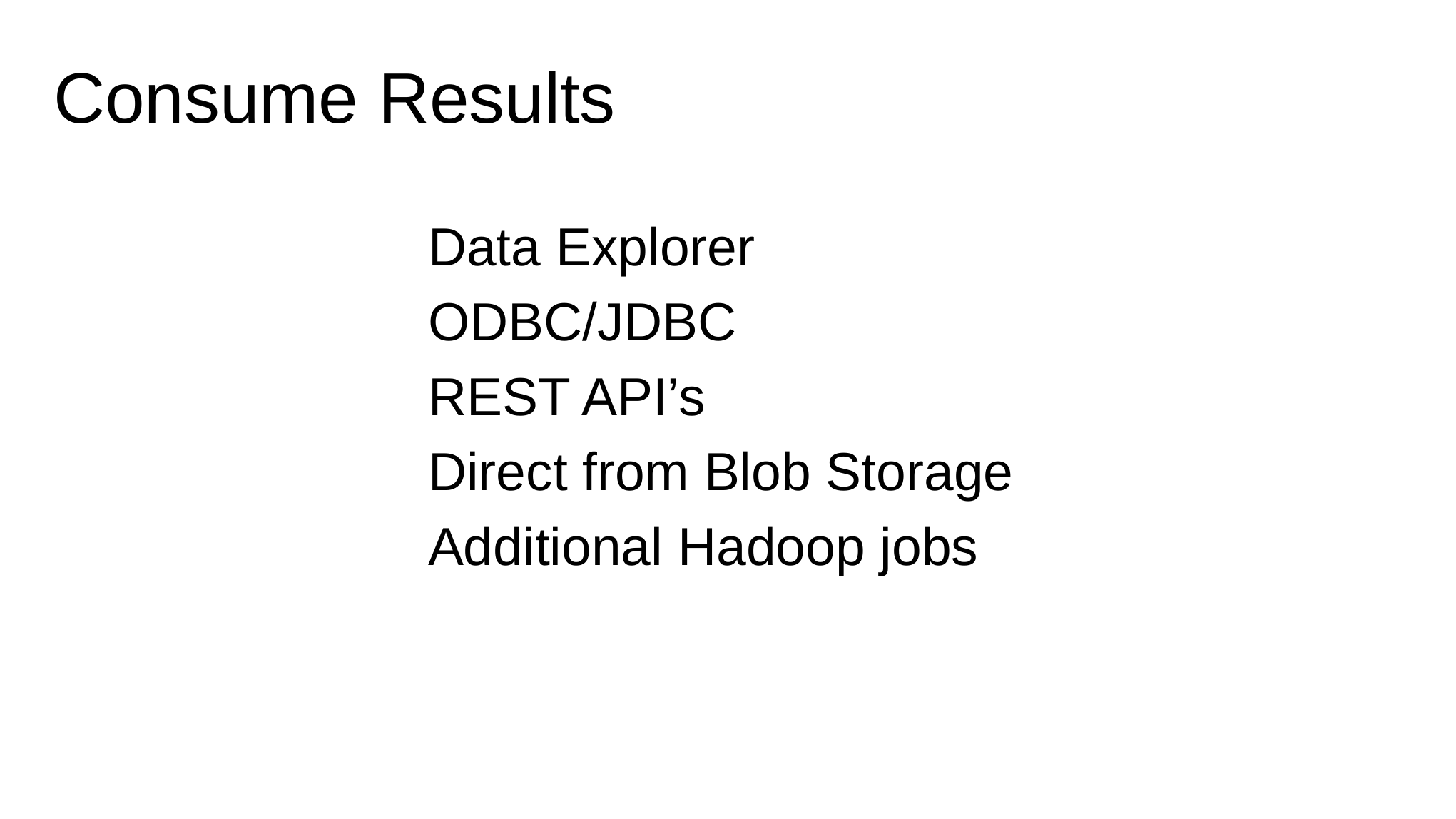

# Consume Results

Data Explorer
ODBC/JDBC
REST API’s
Direct from Blob Storage
Additional Hadoop jobs